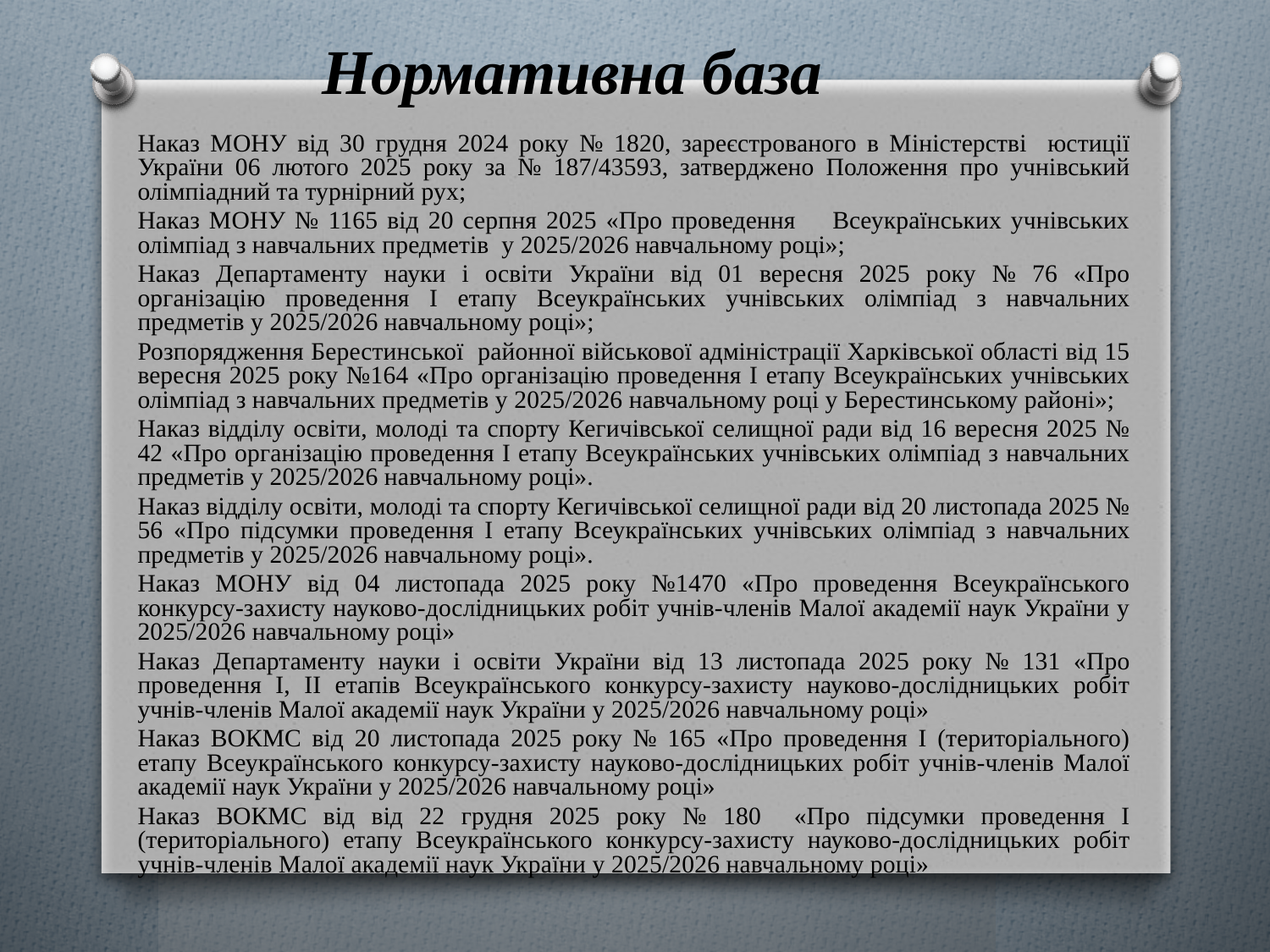

# Нормативна база
Наказ МОНУ від 30 грудня 2024 року № 1820, зареєстрованого в Міністерстві  юстиції України 06 лютого 2025 року за № 187/43593, затверджено Положення про учнівський олімпіадний та турнірний рух;
Наказ МОНУ № 1165 від 20 серпня 2025 «Про проведення    Всеукраїнських учнівських олімпіад з навчальних предметів  у 2025/2026 навчальному році»;
Наказ Департаменту науки і освіти України від 01 вересня 2025 року № 76 «Про організацію проведення І етапу Всеукраїнських учнівських олімпіад з навчальних предметів у 2025/2026 навчальному році»;
Розпорядження Берестинської  районної військової адміністрації Харківської області від 15 вересня 2025 року №164 «Про організацію проведення І етапу Всеукраїнських учнівських олімпіад з навчальних предметів у 2025/2026 навчальному році у Берестинському районі»;
Наказ відділу освіти, молоді та спорту Кегичівської селищної ради від 16 вересня 2025 № 42 «Про організацію проведення І етапу Всеукраїнських учнівських олімпіад з навчальних предметів у 2025/2026 навчальному році».
Наказ відділу освіти, молоді та спорту Кегичівської селищної ради від 20 листопада 2025 № 56 «Про підсумки проведення І етапу Всеукраїнських учнівських олімпіад з навчальних предметів у 2025/2026 навчальному році».
Наказ МОНУ від 04 листопада 2025 року №1470 «Про проведення Всеукраїнського конкурсу-захисту науково-дослідницьких робіт учнів-членів Малої академії наук України у 2025/2026 навчальному році»
Наказ Департаменту науки і освіти України від 13 листопада 2025 року № 131 «Про проведення І, ІІ етапів Всеукраїнського конкурсу-захисту науково-дослідницьких робіт учнів-членів Малої академії наук України у 2025/2026 навчальному році»
Наказ ВОКМС від 20 листопада 2025 року № 165 «Про проведення І (територіального) етапу Всеукраїнського конкурсу-захисту науково-дослідницьких робіт учнів-членів Малої академії наук України у 2025/2026 навчальному році»
Наказ ВОКМС від від 22 грудня 2025 року № 180  «Про підсумки проведення І (територіального) етапу Всеукраїнського конкурсу-захисту науково-дослідницьких робіт учнів-членів Малої академії наук України у 2025/2026 навчальному році»